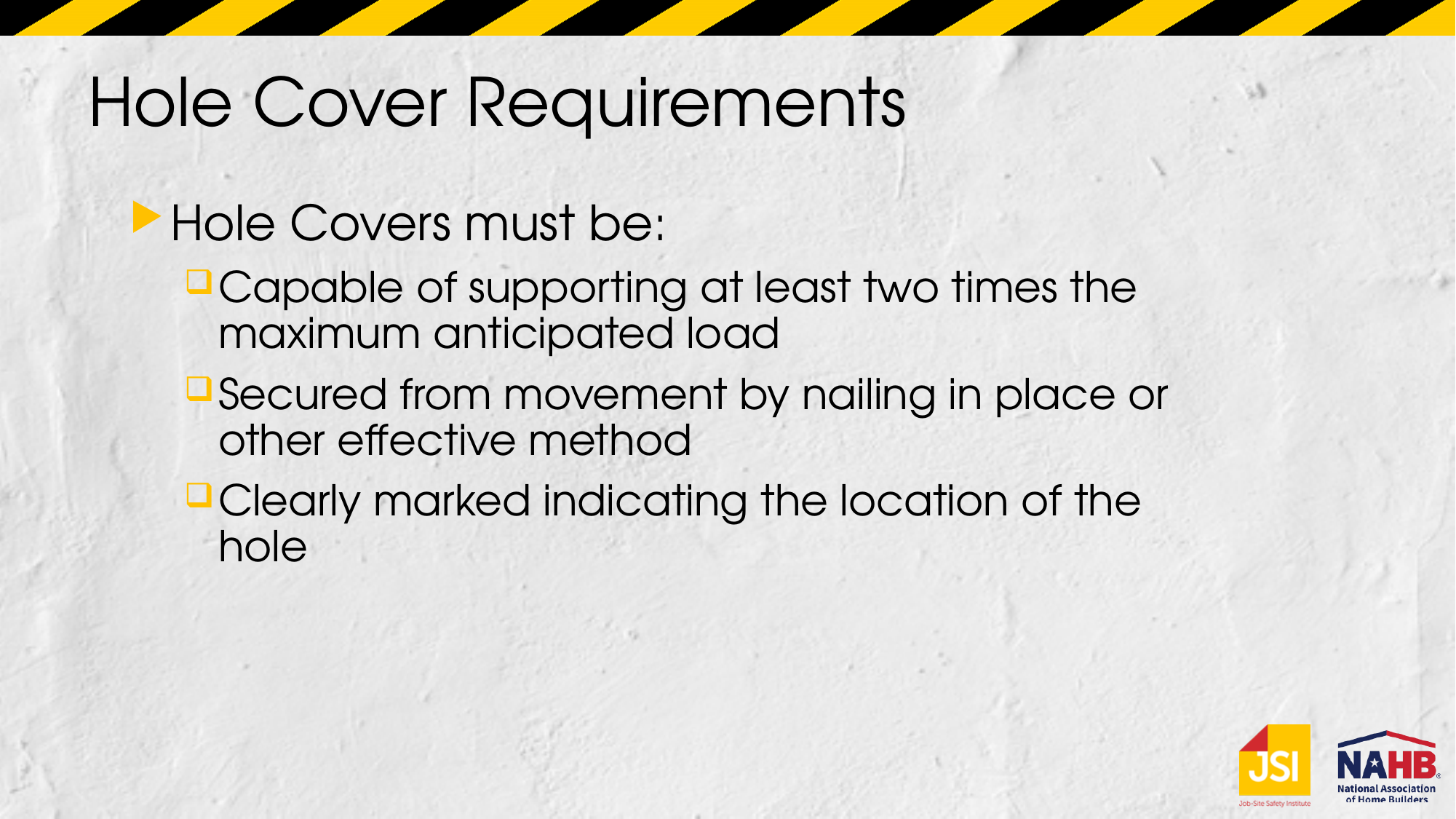

# Hole Cover Requirements
Hole Covers must be:
Capable of supporting at least two times the maximum anticipated load
Secured from movement by nailing in place or other effective method
Clearly marked indicating the location of the hole